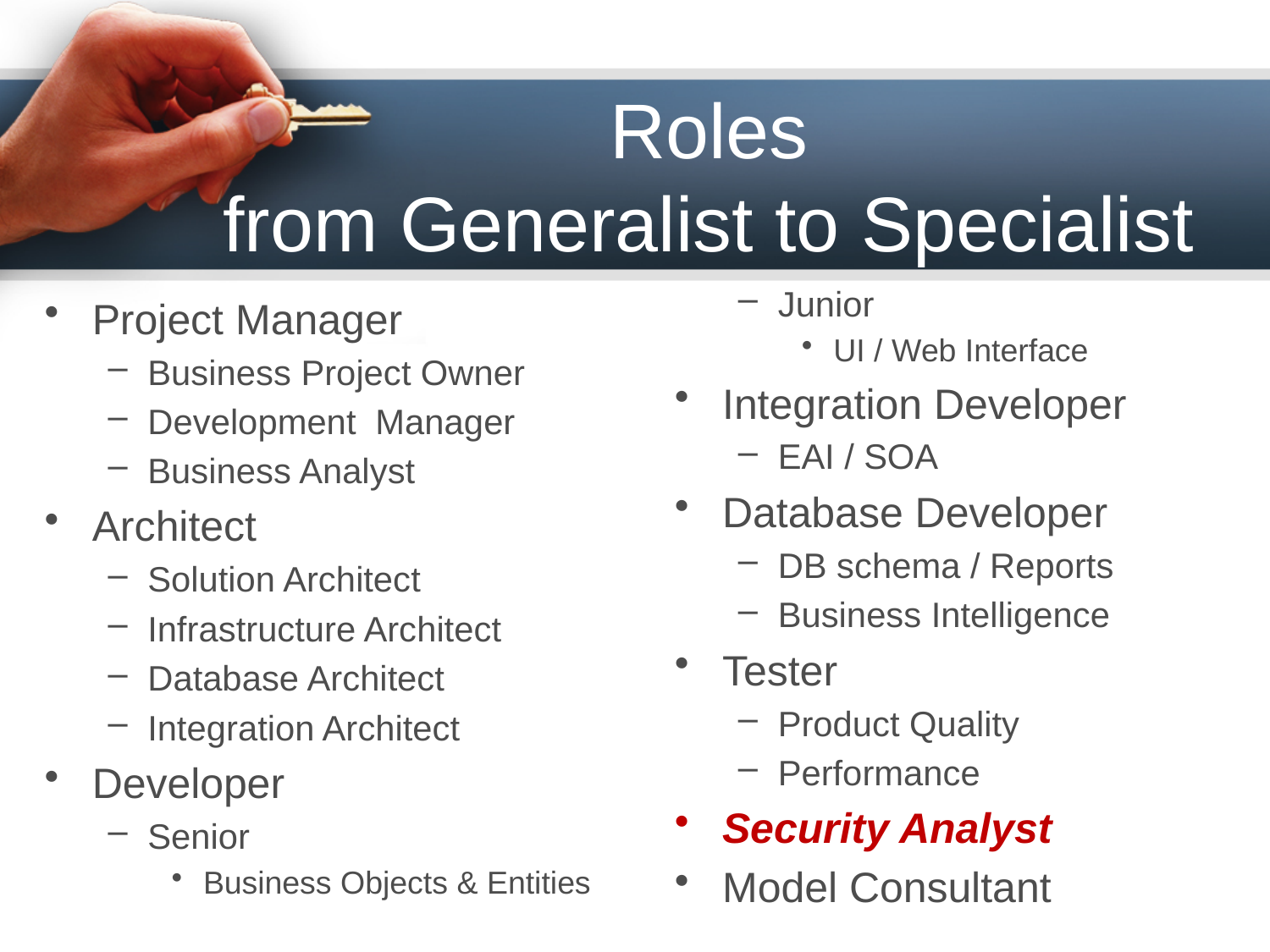

# Roles from Generalist to Specialist
Junior
UI / Web Interface
Integration Developer
EAI / SOA
Database Developer
DB schema / Reports
Business Intelligence
Tester
Product Quality
Performance
Security Analyst
Model Consultant
Project Manager
Business Project Owner
Development  Manager
Business Analyst
Architect
Solution Architect
Infrastructure Architect
Database Architect
Integration Architect
Developer
Senior
Business Objects & Entities